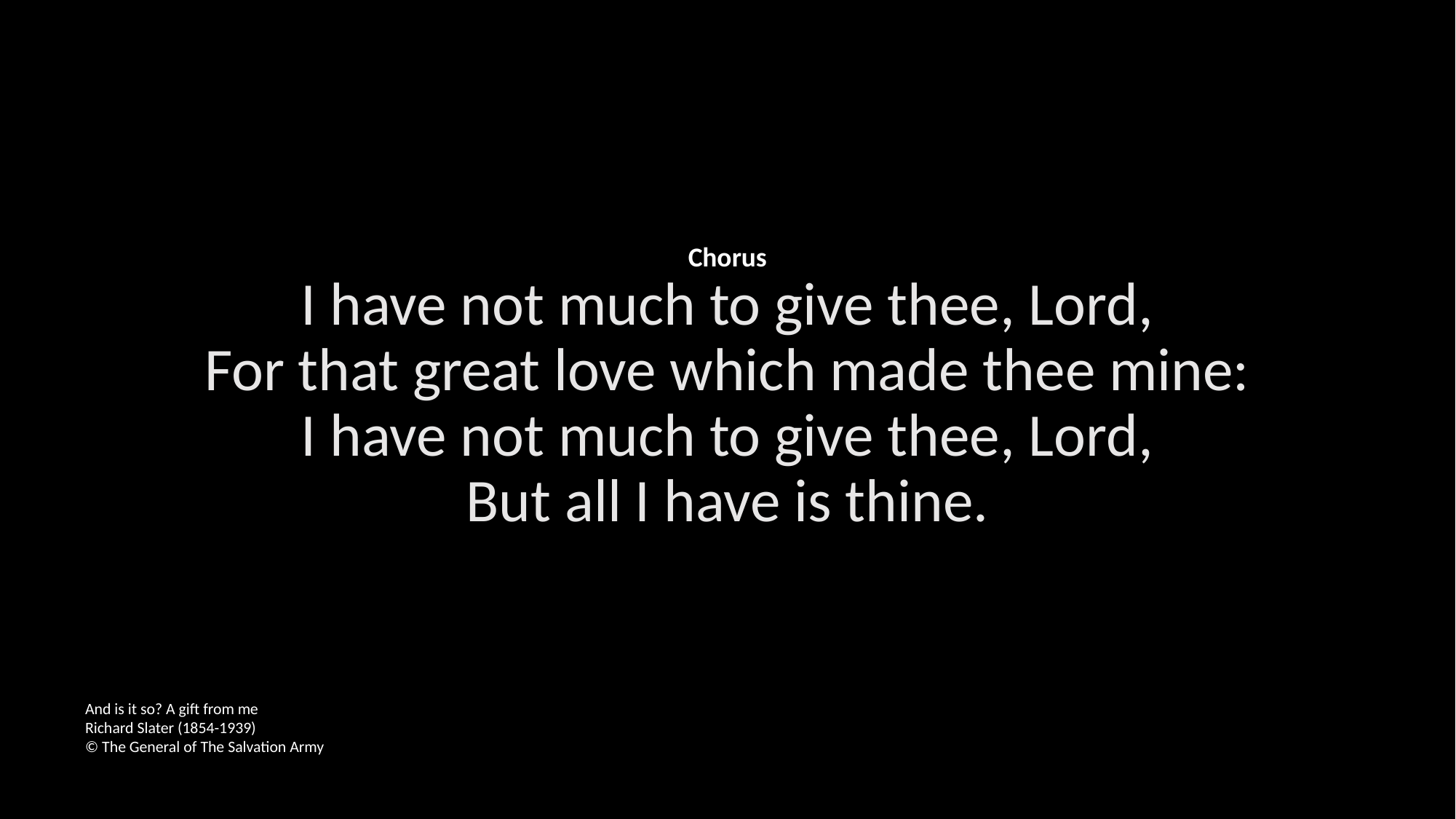

Chorus
I have not much to give thee, Lord,
For that great love which made thee mine:
I have not much to give thee, Lord,
But all I have is thine.
And is it so? A gift from me
Richard Slater (1854-1939)
© The General of The Salvation Army